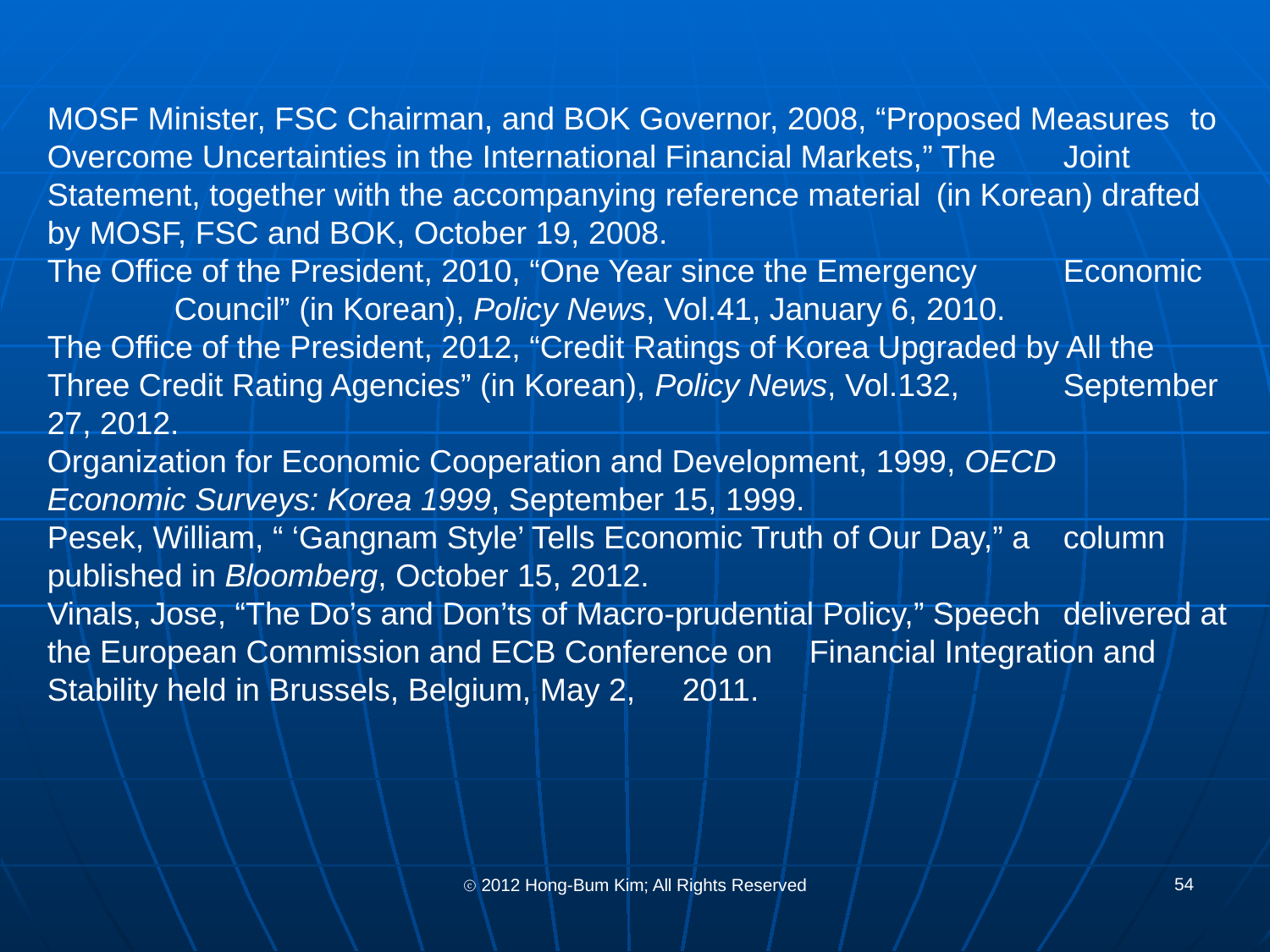

MOSF Minister, FSC Chairman, and BOK Governor, 2008, “Proposed Measures 	to Overcome Uncertainties in the International Financial Markets,” The 	Joint Statement, together with the accompanying reference material 	(in Korean) drafted by MOSF, FSC and BOK, October 19, 2008.
The Office of the President, 2010, “One Year since the Emergency 	Economic 	Council” (in Korean), Policy News, Vol.41, January 6, 2010.
The Office of the President, 2012, “Credit Ratings of Korea Upgraded by All the 	Three Credit Rating Agencies” (in Korean), Policy News, Vol.132, 	September 27, 2012.
Organization for Economic Cooperation and Development, 1999, OECD 	Economic Surveys: Korea 1999, September 15, 1999.
Pesek, William, “ ‘Gangnam Style’ Tells Economic Truth of Our Day,” a 	column published in Bloomberg, October 15, 2012.
Vinals, Jose, “The Do’s and Don’ts of Macro-prudential Policy,” Speech 	delivered at the European Commission and ECB Conference on 	Financial Integration and Stability held in Brussels, Belgium, May 2, 	2011.

54
ⓒ 2012 Hong-Bum Kim; All Rights Reserved